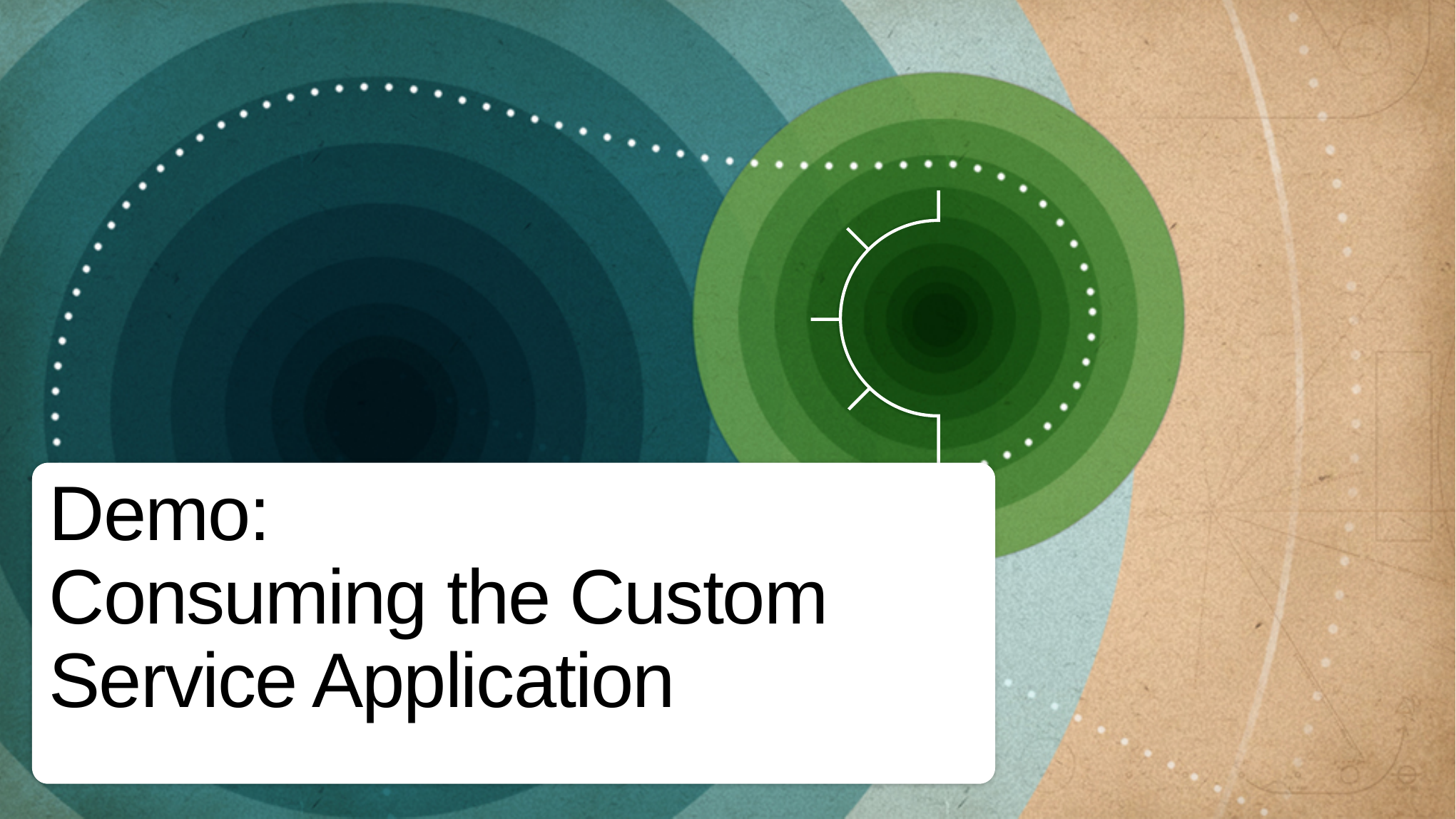

# Demo: Consuming the Custom Service Application